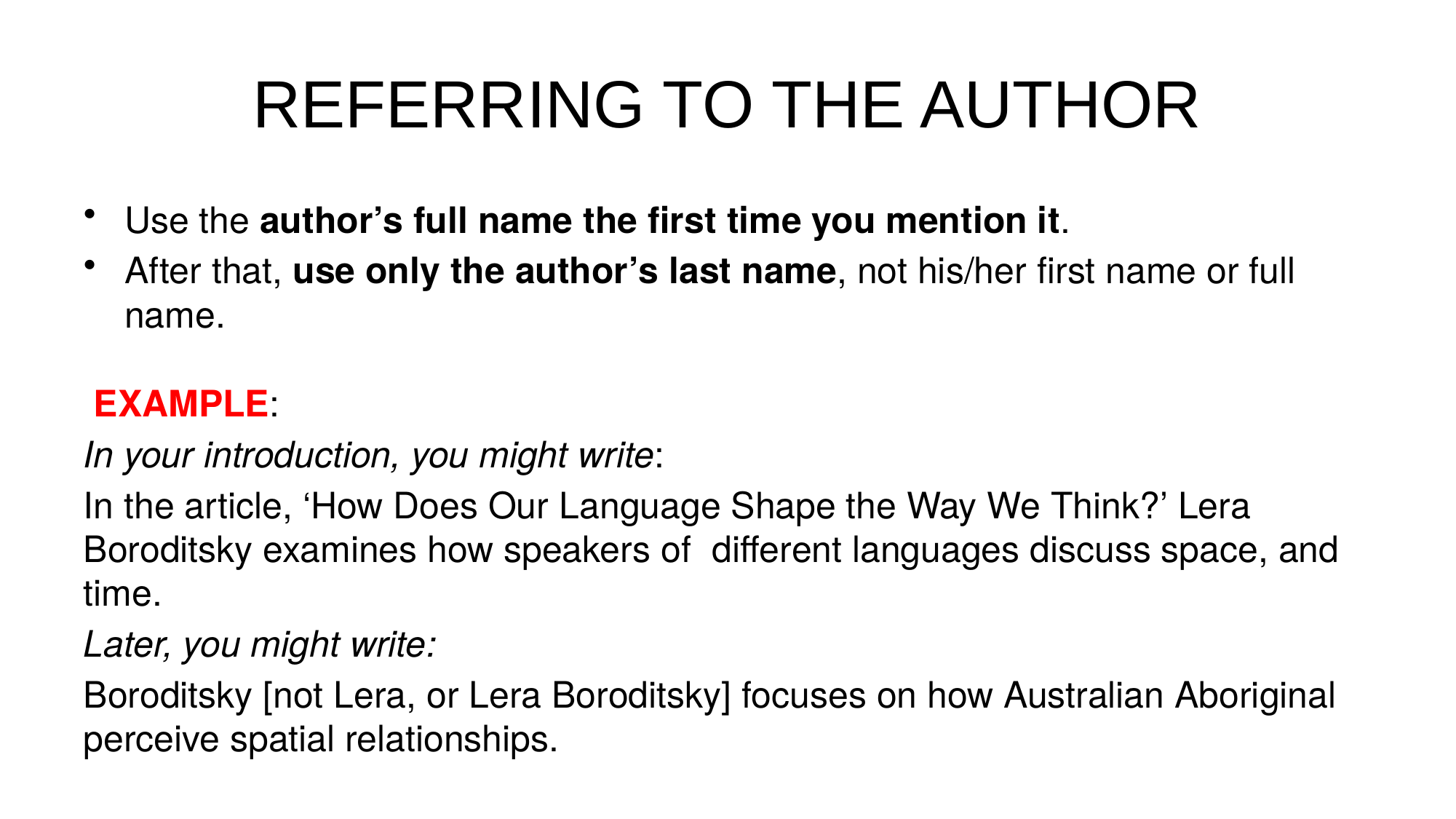

# REFERRING TO THE AUTHOR
Use the author’s full name the first time you mention it.
After that, use only the author’s last name, not his/her first name or full name.

 EXAMPLE:
In your introduction, you might write:
In the article, ‘How Does Our Language Shape the Way We Think?’ Lera Boroditsky examines how speakers of  different languages discuss space, and time.
Later, you might write:
Boroditsky [not Lera, or Lera Boroditsky] focuses on how Australian Aboriginal perceive spatial relationships.